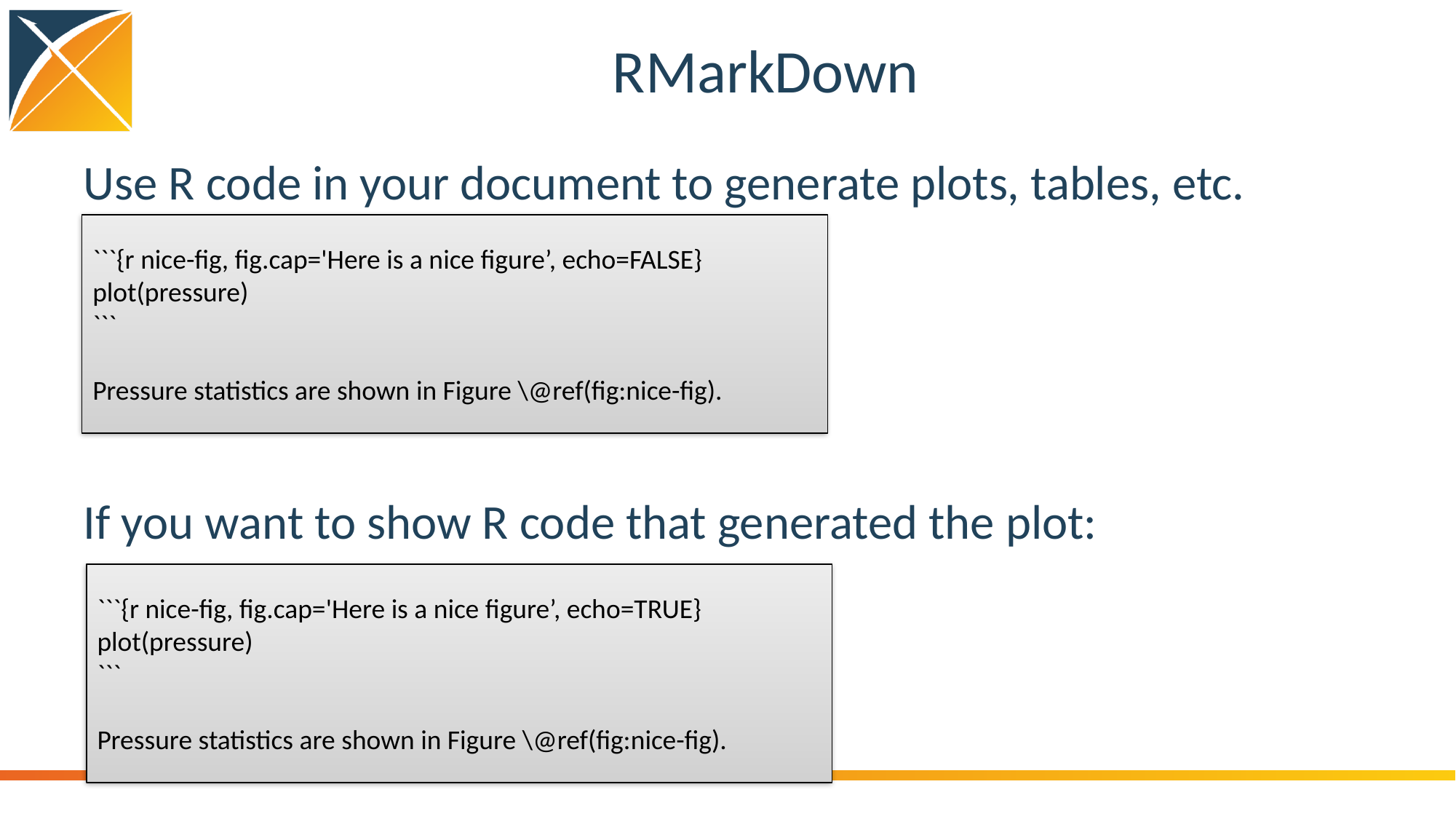

# RMarkDown
Use R code in your document to generate plots, tables, etc.

If you want to show R code that generated the plot:
```{r nice-fig, fig.cap='Here is a nice figure’, echo=FALSE}
plot(pressure)
```

Pressure statistics are shown in Figure \@ref(fig:nice-fig).
```{r nice-fig, fig.cap='Here is a nice figure’, echo=TRUE}
plot(pressure)
```

Pressure statistics are shown in Figure \@ref(fig:nice-fig).